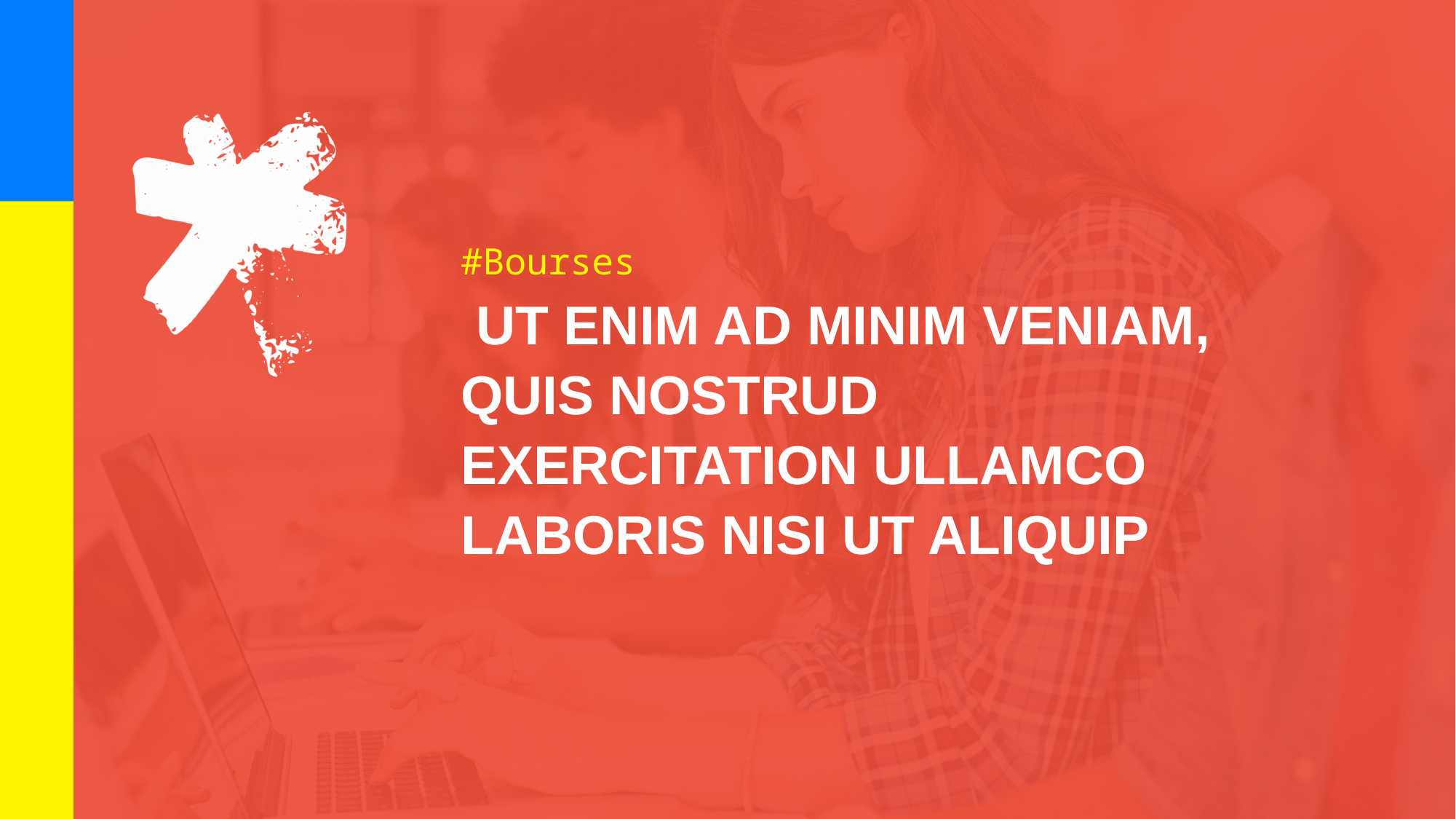

#Bourses
# UT ENIM AD MINIM VENIAM, QUIS NOSTRUD EXERCITATION ULLAMCO LABORIS NISI UT ALIQUIP